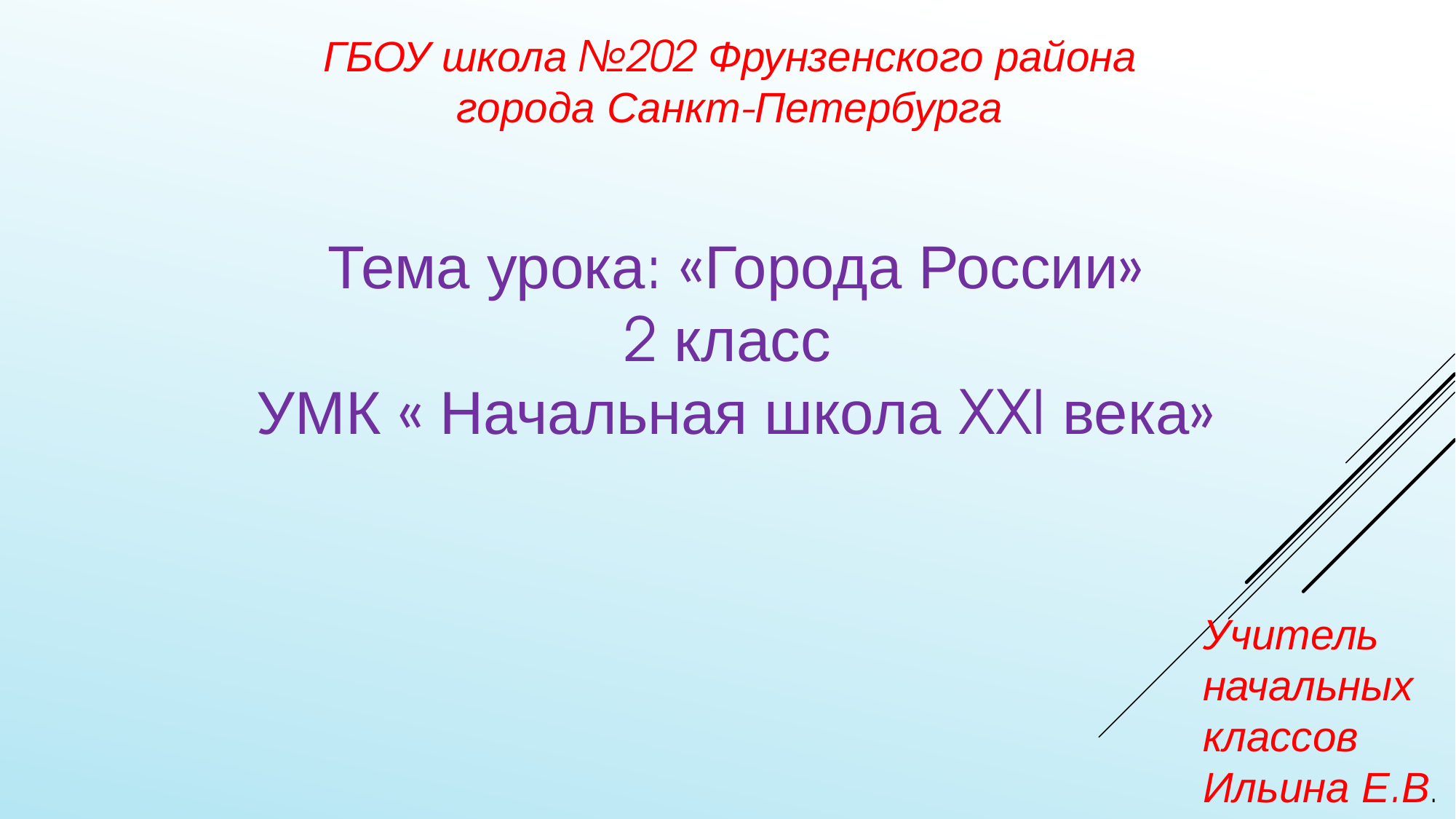

ГБОУ школа №202 Фрунзенского района
города Санкт-Петербурга

Тема урока: «Города России»
2 класс
УМК « Начальная школа XXI века»
Учитель начальных классов Ильина Е.В.